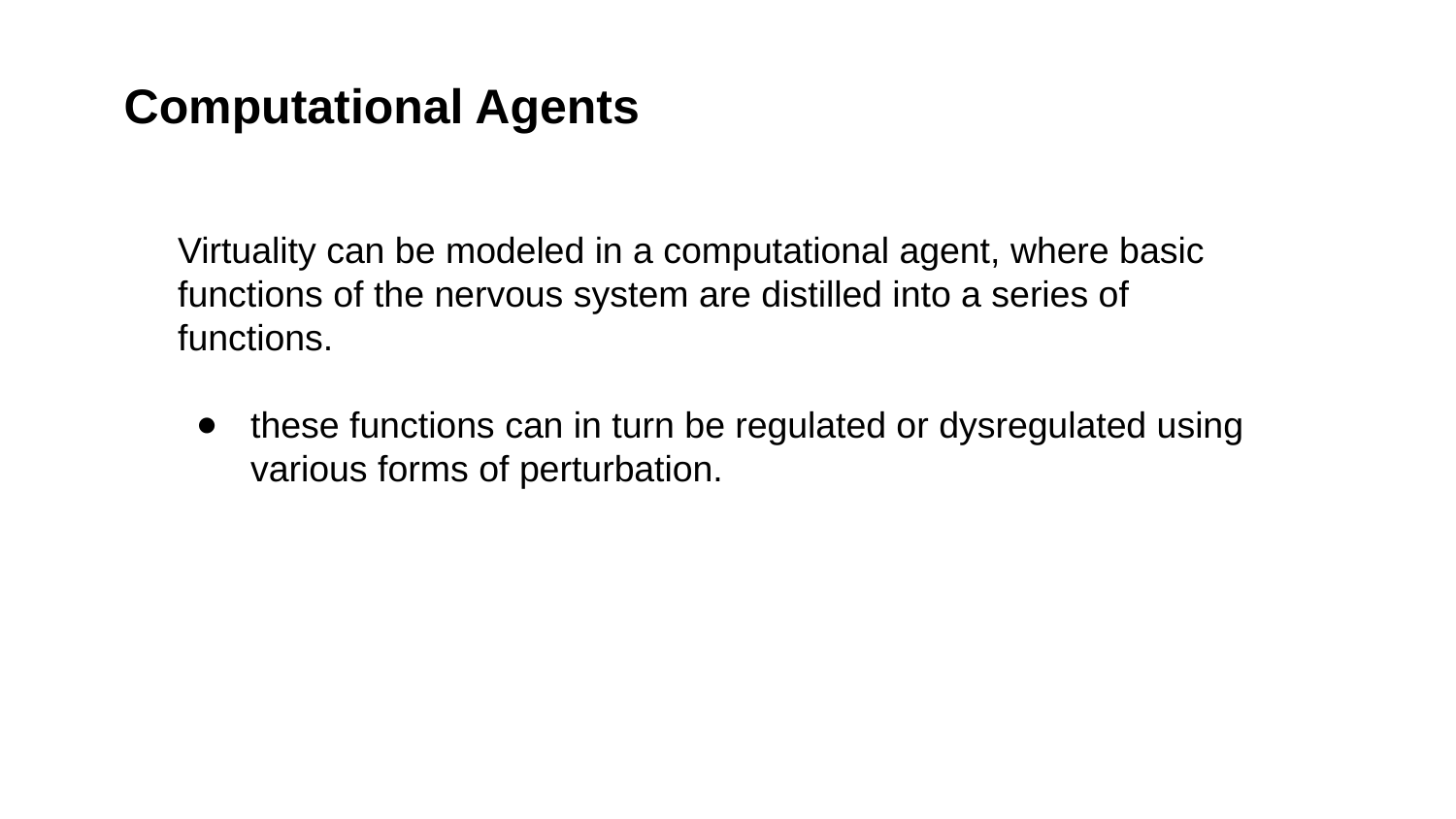

Computational Agents

Virtuality can be modeled in a computational agent, where basic functions of the nervous system are distilled into a series of functions.

these functions can in turn be regulated or dysregulated using various forms of perturbation.